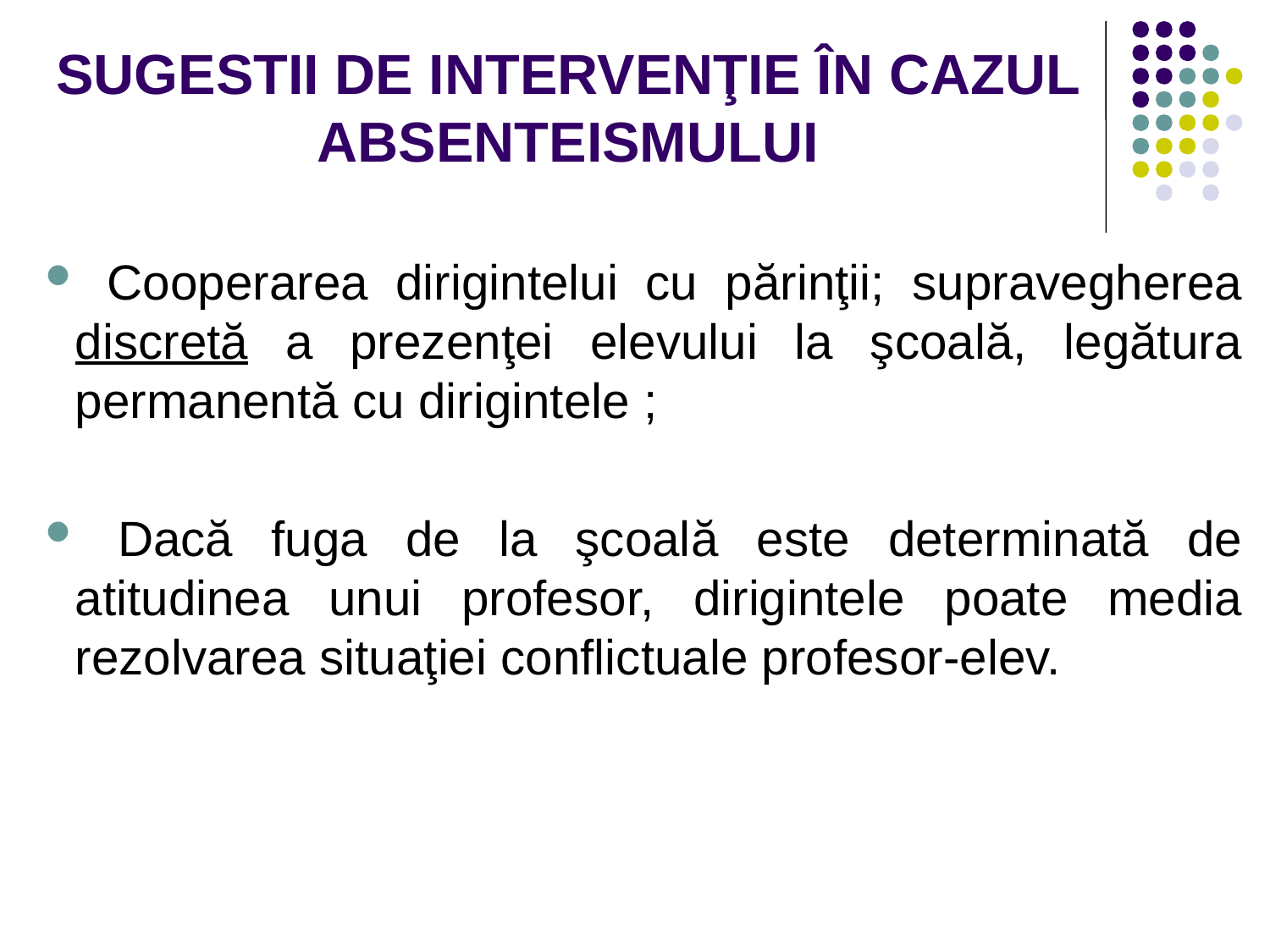

# SUGESTII DE INTERVENŢIE ÎN CAZUL ABSENTEISMULUI
 Cooperarea dirigintelui cu părinţii; supravegherea discretă a prezenţei elevului la şcoală, legătura permanentă cu dirigintele ;

 Dacă fuga de la şcoală este determinată de atitudinea unui profesor, dirigintele poate media rezolvarea situaţiei conflictuale profesor-elev.